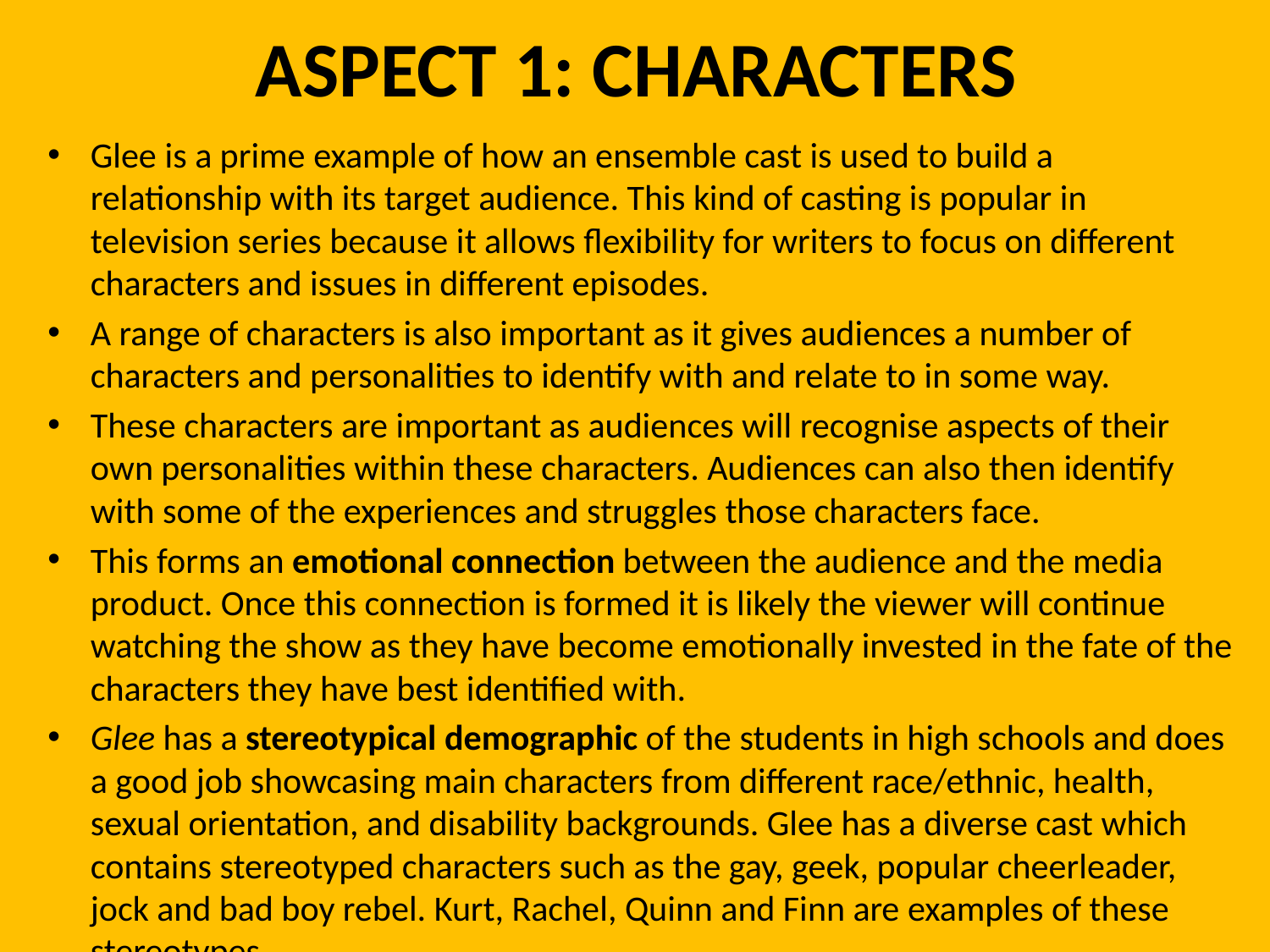

# ASPECT 1: CHARACTERS
Glee is a prime example of how an ensemble cast is used to build a relationship with its target audience. This kind of casting is popular in television series because it allows flexibility for writers to focus on different characters and issues in different episodes.
A range of characters is also important as it gives audiences a number of characters and personalities to identify with and relate to in some way.
These characters are important as audiences will recognise aspects of their own personalities within these characters. Audiences can also then identify with some of the experiences and struggles those characters face.
This forms an emotional connection between the audience and the media product. Once this connection is formed it is likely the viewer will continue watching the show as they have become emotionally invested in the fate of the characters they have best identified with.
Glee has a stereotypical demographic of the students in high schools and does a good job showcasing main characters from different race/ethnic, health, sexual orientation, and disability backgrounds. Glee has a diverse cast which contains stereotyped characters such as the gay, geek, popular cheerleader, jock and bad boy rebel. Kurt, Rachel, Quinn and Finn are examples of these stereotypes